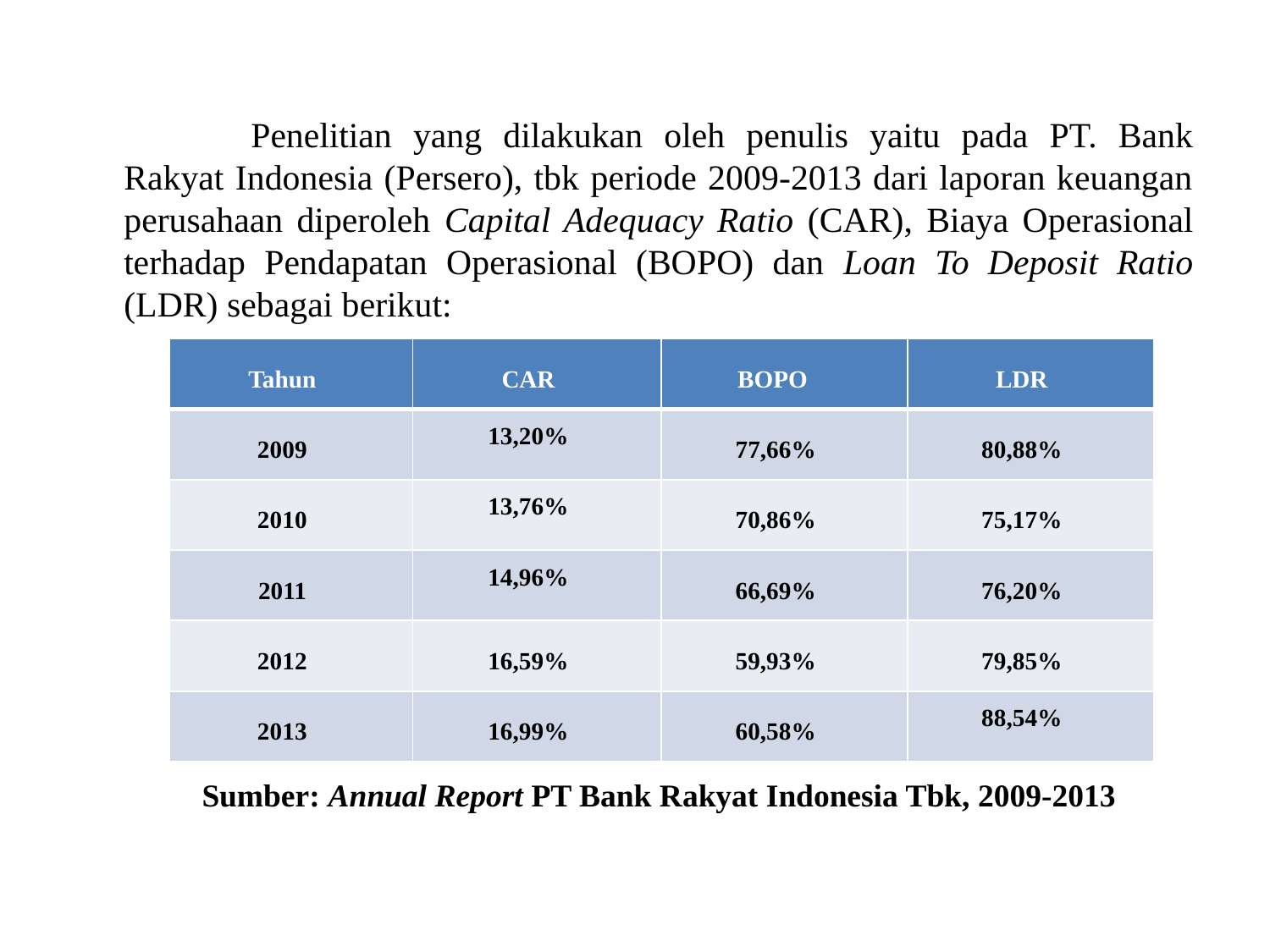

#
		Penelitian yang dilakukan oleh penulis yaitu pada PT. Bank Rakyat Indonesia (Persero), tbk periode 2009-2013 dari laporan keuangan perusahaan diperoleh Capital Adequacy Ratio (CAR), Biaya Operasional terhadap Pendapatan Operasional (BOPO) dan Loan To Deposit Ratio (LDR) sebagai berikut:

	Sumber: Annual Report PT Bank Rakyat Indonesia Tbk, 2009-2013

| Tahun | CAR | BOPO | LDR |
| --- | --- | --- | --- |
| 2009 | 13,20% | 77,66% | 80,88% |
| 2010 | 13,76% | 70,86% | 75,17% |
| 2011 | 14,96% | 66,69% | 76,20% |
| 2012 | 16,59% | 59,93% | 79,85% |
| 2013 | 16,99% | 60,58% | 88,54% |